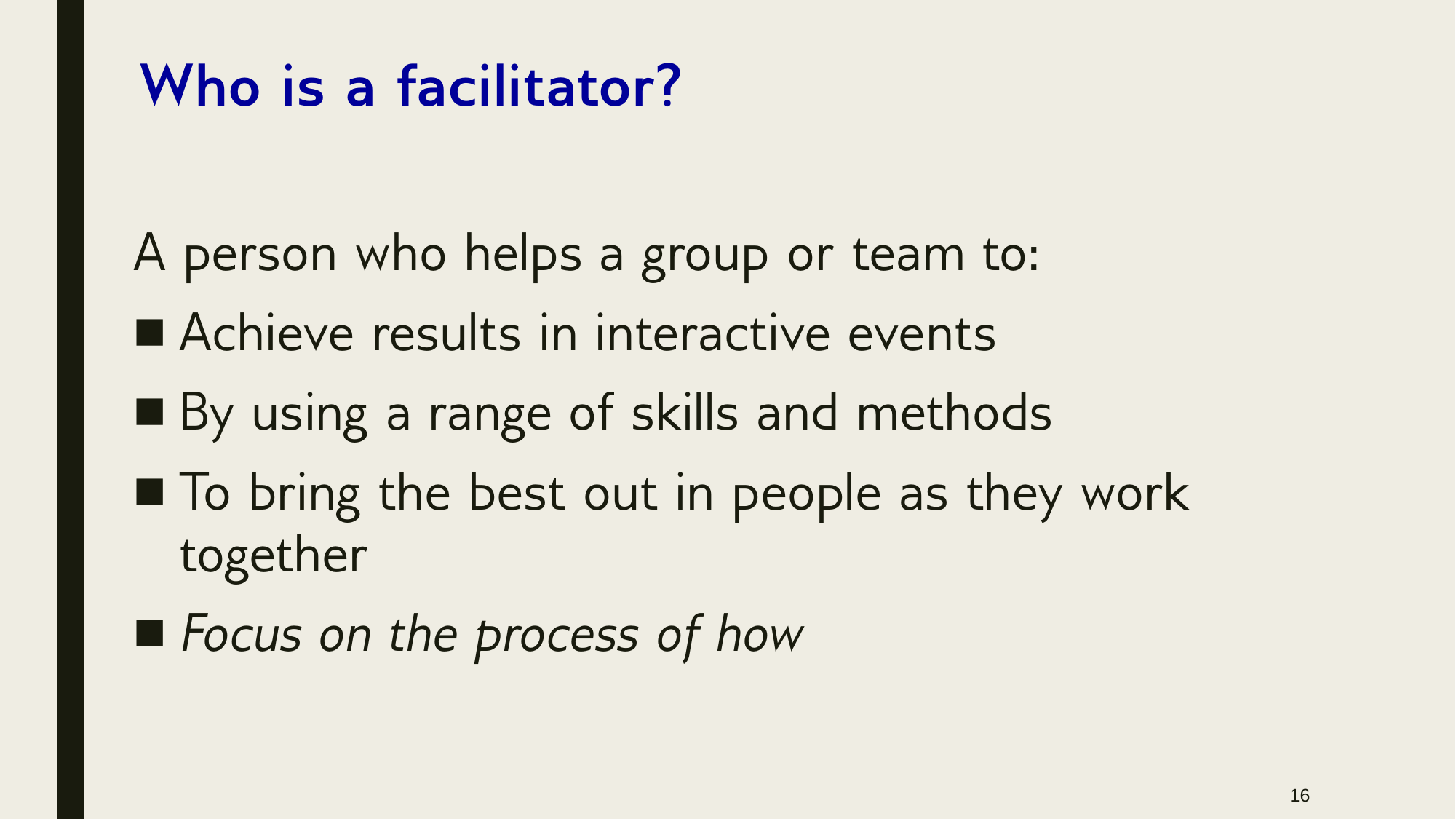

Who is a facilitator?
A person who helps a group or team to:
Achieve results in interactive events
By using a range of skills and methods
To bring the best out in people as they work together
Focus on the process of how

16